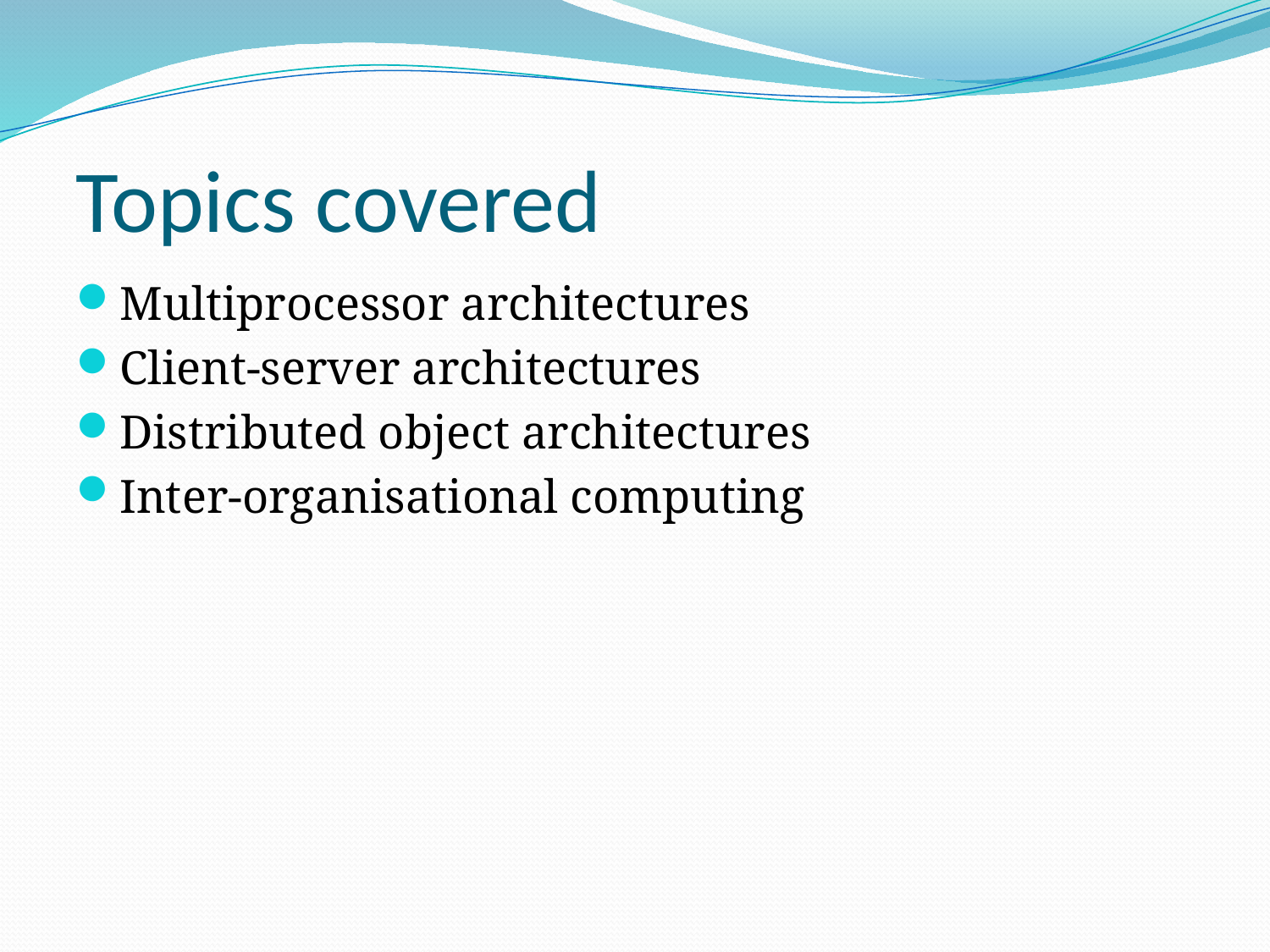

# Topics covered
Multiprocessor architectures
Client-server architectures
Distributed object architectures
Inter-organisational computing